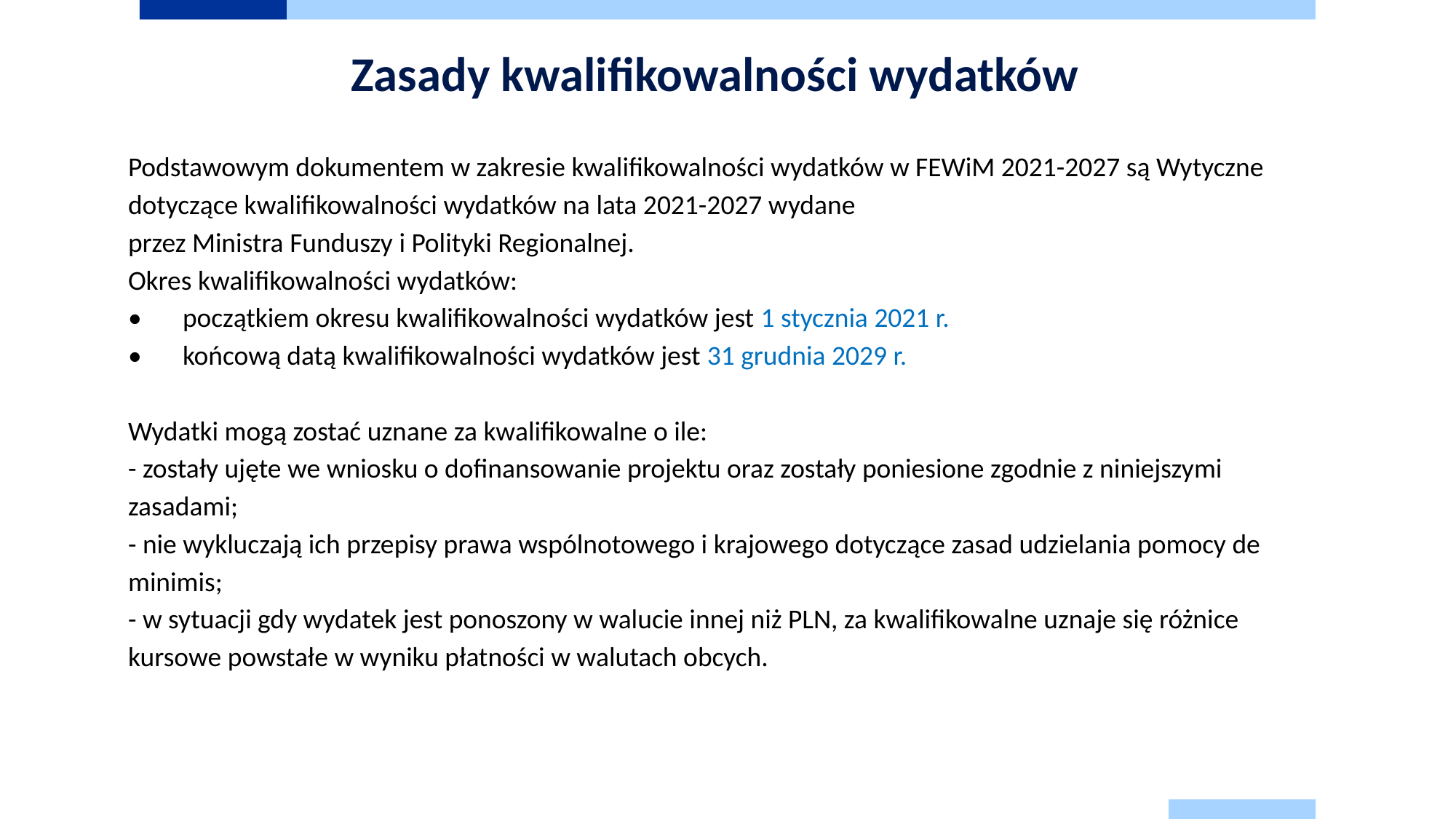

Zasady kwalifikowalności wydatków
Podstawowym dokumentem w zakresie kwalifikowalności wydatków w FEWiM 2021-2027 są Wytyczne dotyczące kwalifikowalności wydatków na lata 2021-2027 wydane
przez Ministra Funduszy i Polityki Regionalnej.
Okres kwalifikowalności wydatków:
•	początkiem okresu kwalifikowalności wydatków jest 1 stycznia 2021 r.
•	końcową datą kwalifikowalności wydatków jest 31 grudnia 2029 r.

Wydatki mogą zostać uznane za kwalifikowalne o ile:
- zostały ujęte we wniosku o dofinansowanie projektu oraz zostały poniesione zgodnie z niniejszymi zasadami;
- nie wykluczają ich przepisy prawa wspólnotowego i krajowego dotyczące zasad udzielania pomocy de minimis;
- w sytuacji gdy wydatek jest ponoszony w walucie innej niż PLN, za kwalifikowalne uznaje się różnice kursowe powstałe w wyniku płatności w walutach obcych.